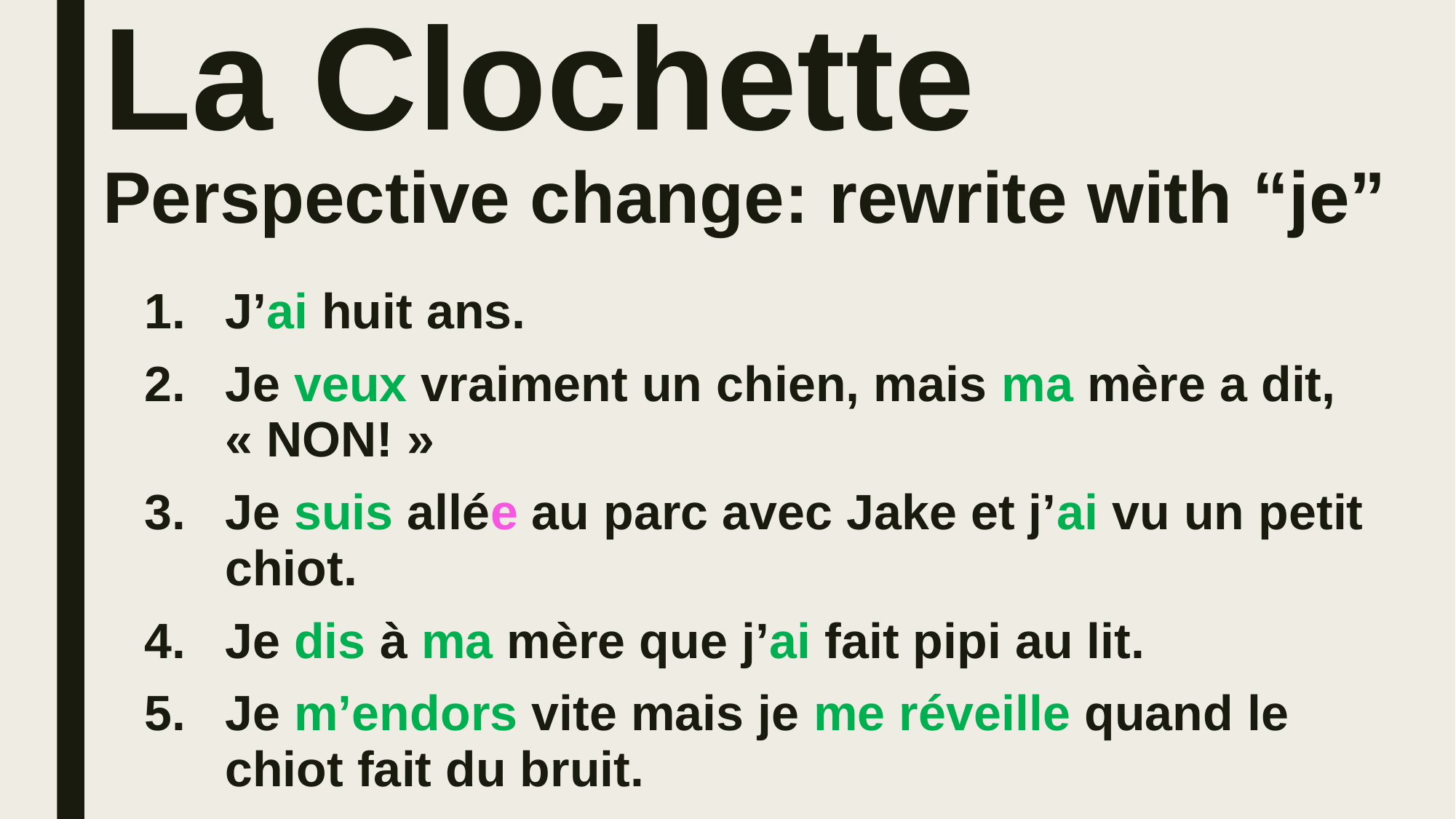

# La Clochette Perspective change: rewrite with “je”
J’ai huit ans.
Je veux vraiment un chien, mais ma mère a dit, « NON! »
Je suis allée au parc avec Jake et j’ai vu un petit chiot.
Je dis à ma mère que j’ai fait pipi au lit.
Je m’endors vite mais je me réveille quand le chiot fait du bruit.